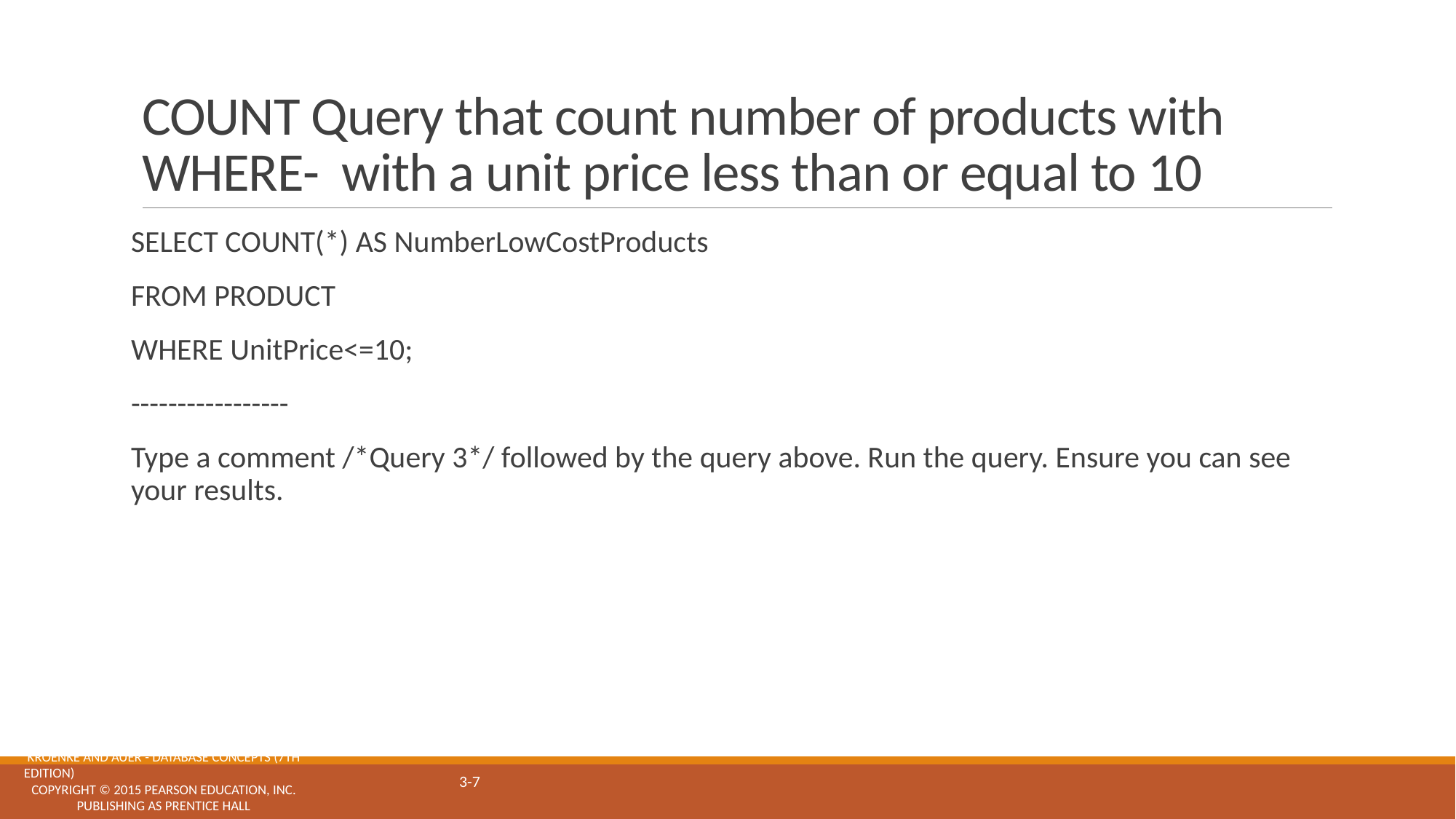

# COUNT Query that count number of products with WHERE-  with a unit price less than or equal to 10
SELECT COUNT(*) AS NumberLowCostProducts
FROM PRODUCT
WHERE UnitPrice<=10;
-----------------
Type a comment /*Query 3*/ followed by the query above. Run the query. Ensure you can see your results.

KROENKE and AUER - DATABASE CONCEPTS (7th Edition)                                                                           Copyright © 2015 Pearson Education, Inc. Publishing as Prentice Hall
3-7